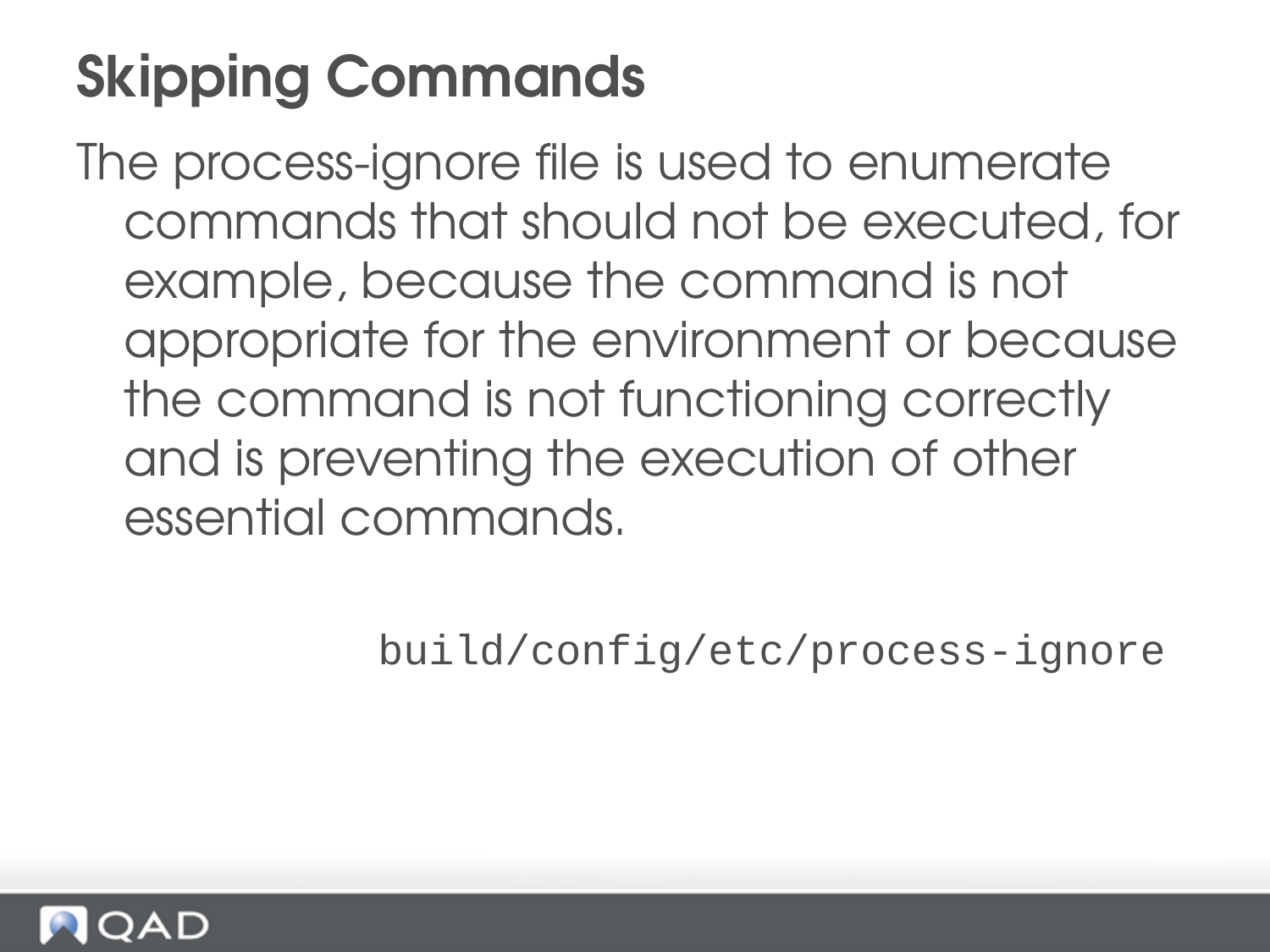

# Skipping Commands
The process-ignore file is used to enumerate commands that should not be executed, for example, because the command is not appropriate for the environment or because the command is not functioning correctly and is preventing the execution of other essential commands.

			build/config/etc/process-ignore